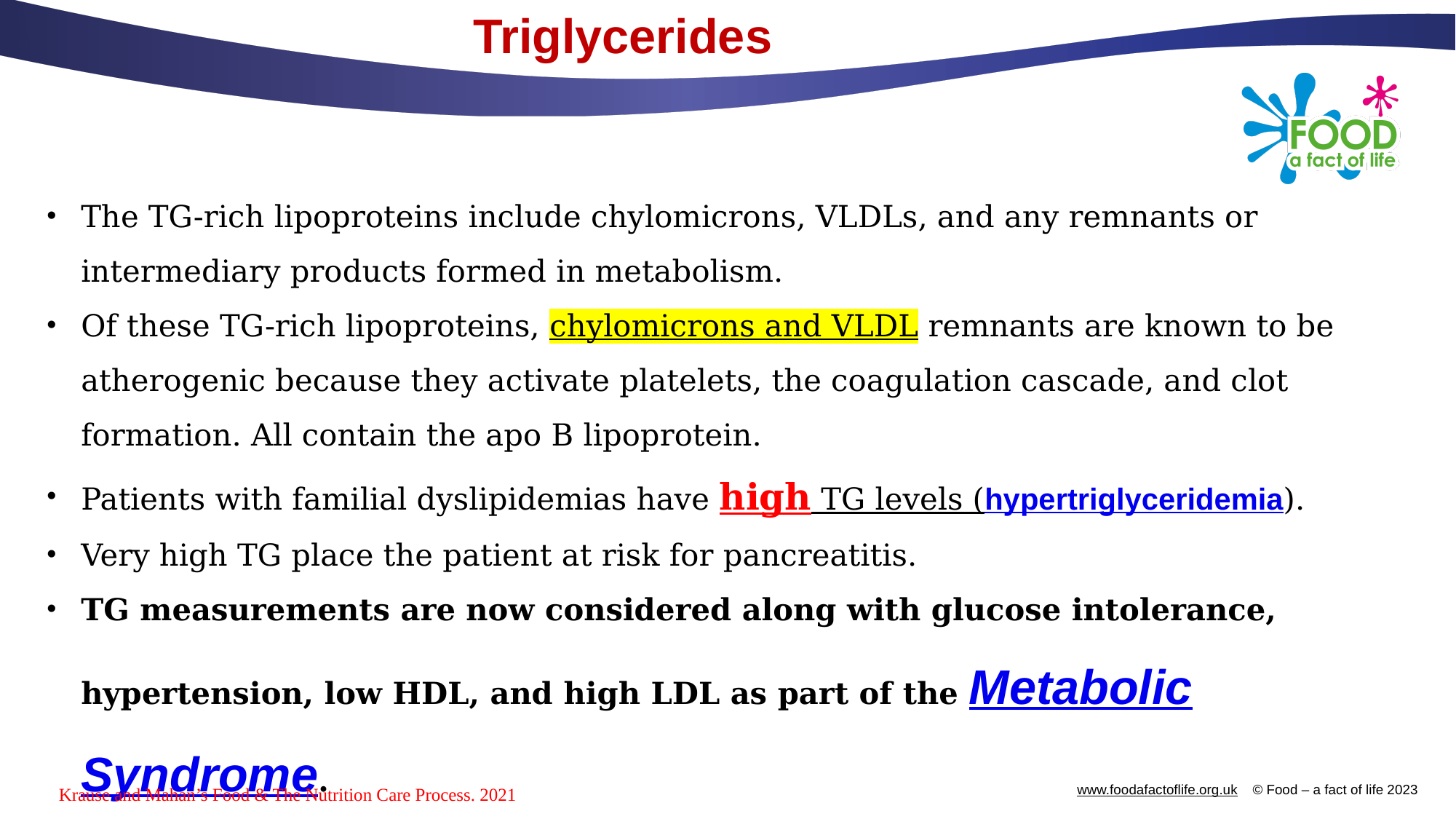

Triglycerides
The TG-rich lipoproteins include chylomicrons, VLDLs, and any remnants or intermediary products formed in metabolism.
Of these TG-rich lipoproteins, chylomicrons and VLDL remnants are known to be atherogenic because they activate platelets, the coagulation cascade, and clot formation. All contain the apo B lipoprotein.
Patients with familial dyslipidemias have high TG levels (hypertriglyceridemia).
Very high TG place the patient at risk for pancreatitis.
TG measurements are now considered along with glucose intolerance, hypertension, low HDL, and high LDL as part of the Metabolic Syndrome.
Krause and Mahan’s Food & The Nutrition Care Process. 2021